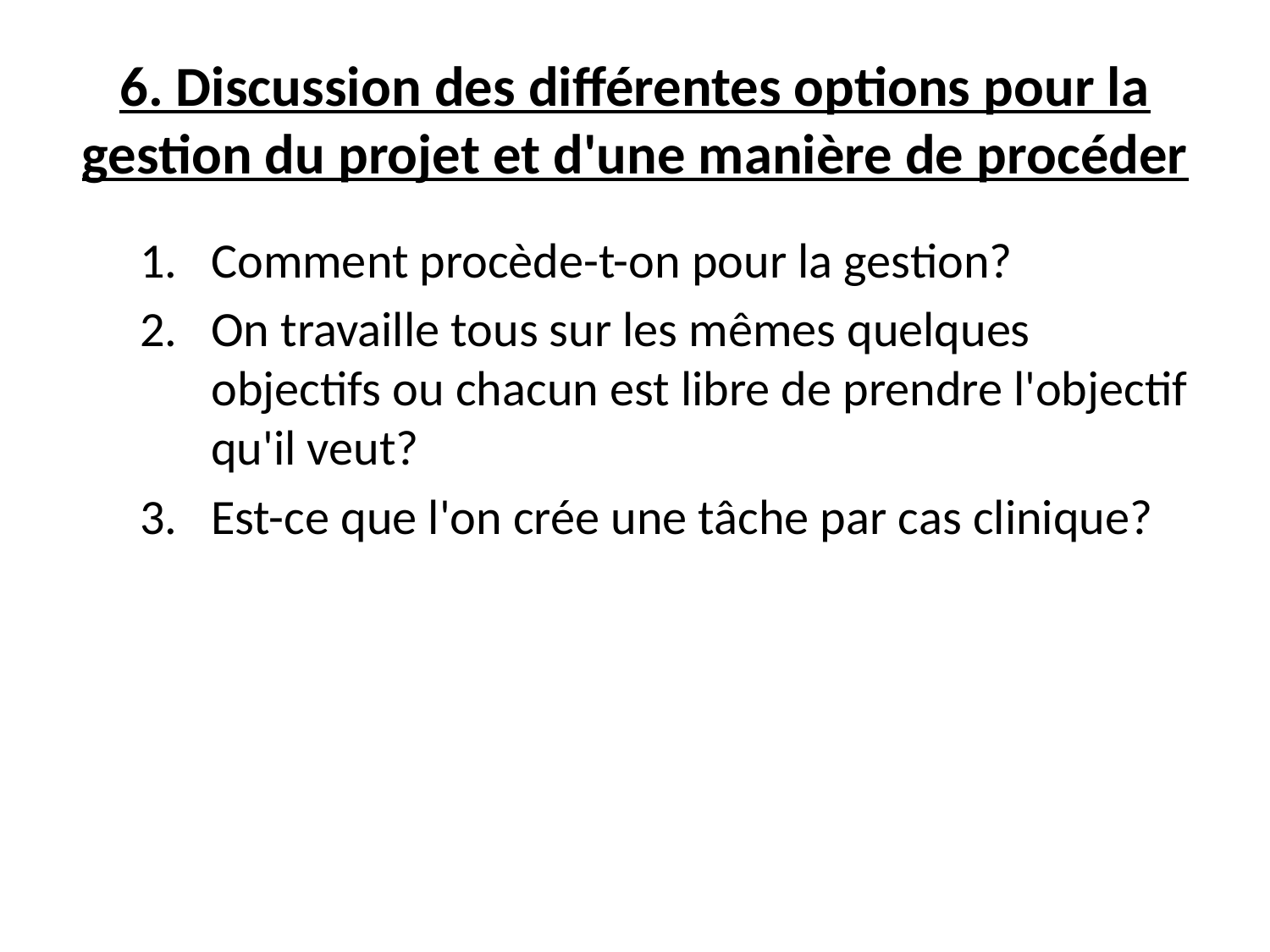

# 6. Discussion des différentes options pour la gestion du projet et d'une manière de procéder
Comment procède-t-on pour la gestion?
On travaille tous sur les mêmes quelques objectifs ou chacun est libre de prendre l'objectif qu'il veut?
Est-ce que l'on crée une tâche par cas clinique?